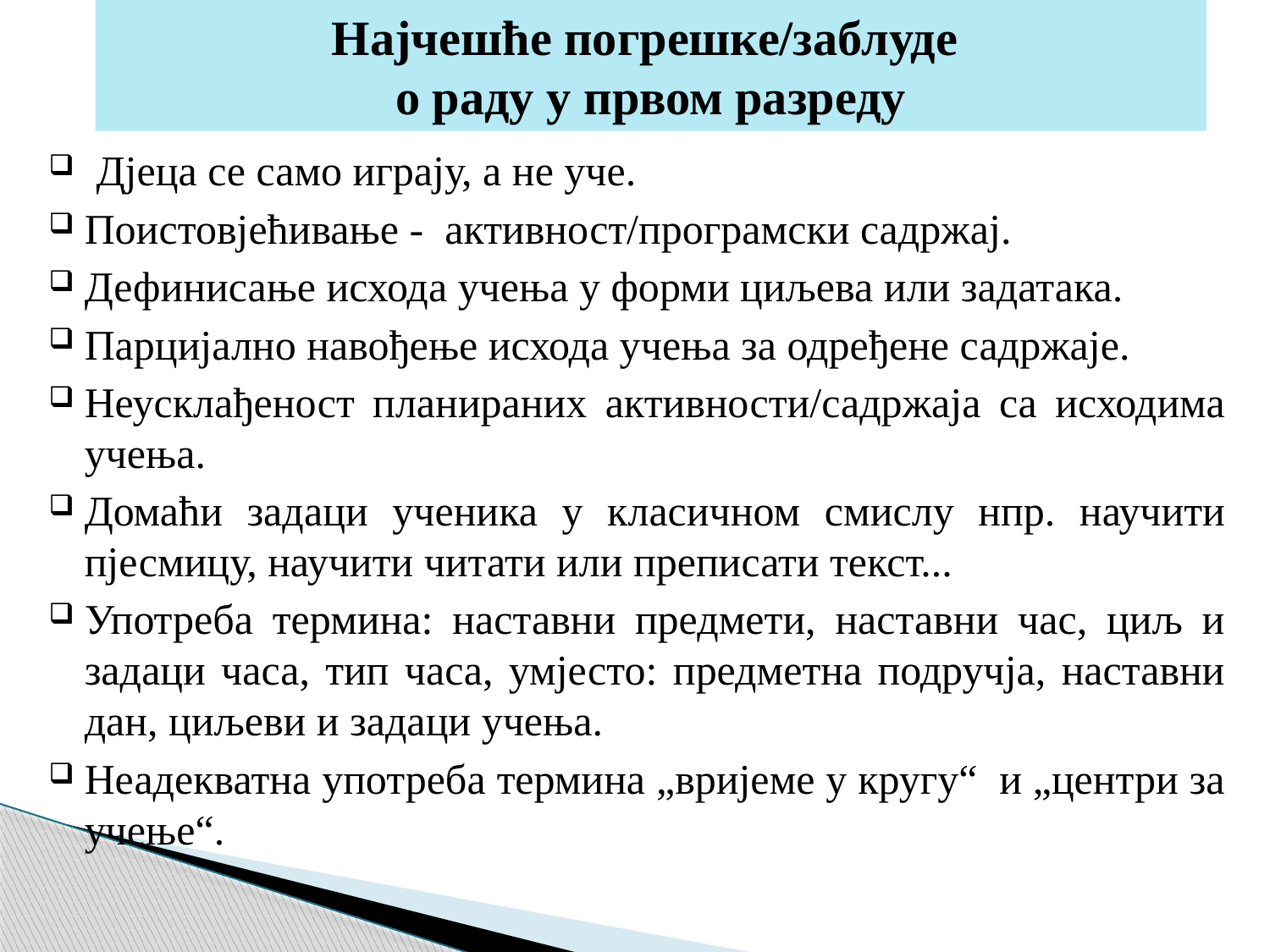

Најчешће погрешке/заблуде
о раду у првом разреду
 Дјеца се само играју, а не уче.
Поистовјећивање -  активност/програмски садржај.
Дефинисање исхода учења у форми циљева или задатака.
Парцијално навођење исхода учења за одређене садржаје.
Неусклађеност планираних активности/садржаја са исходима учења.
Домаћи задаци ученика у класичном смислу нпр. научити пјесмицу, научити читати или преписати текст...
Употреба термина: наставни предмети, наставни час, циљ и задаци часа, тип часа, умјесто: предметна подручја, наставни дан, циљеви и задаци учења.
Неадекватна употреба термина „вријеме у кругу“  и „центри за учење“.